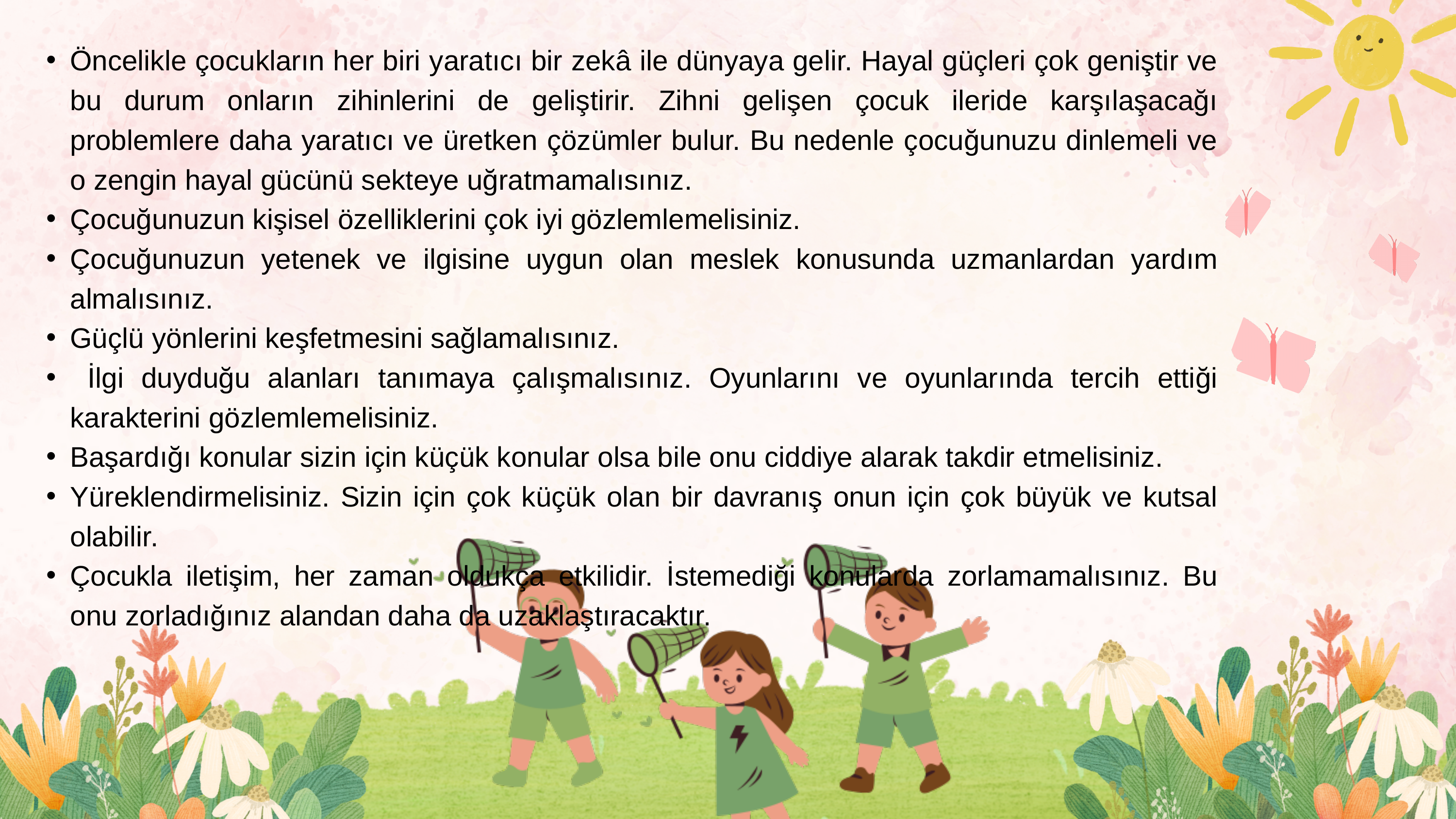

Öncelikle çocukların her biri yaratıcı bir zekâ ile dünyaya gelir. Hayal güçleri çok geniştir ve bu durum onların zihinlerini de geliştirir. Zihni gelişen çocuk ileride karşılaşacağı problemlere daha yaratıcı ve üretken çözümler bulur. Bu nedenle çocuğunuzu dinlemeli ve o zengin hayal gücünü sekteye uğratmamalısınız.
Çocuğunuzun kişisel özelliklerini çok iyi gözlemlemelisiniz.
Çocuğunuzun yetenek ve ilgisine uygun olan meslek konusunda uzmanlardan yardım almalısınız.
Güçlü yönlerini keşfetmesini sağlamalısınız.
 İlgi duyduğu alanları tanımaya çalışmalısınız. Oyunlarını ve oyunlarında tercih ettiği karakterini gözlemlemelisiniz.
Başardığı konular sizin için küçük konular olsa bile onu ciddiye alarak takdir etmelisiniz.
Yüreklendirmelisiniz. Sizin için çok küçük olan bir davranış onun için çok büyük ve kutsal olabilir.
Çocukla iletişim, her zaman oldukça etkilidir. İstemediği konularda zorlamamalısınız. Bu onu zorladığınız alandan daha da uzaklaştıracaktır.